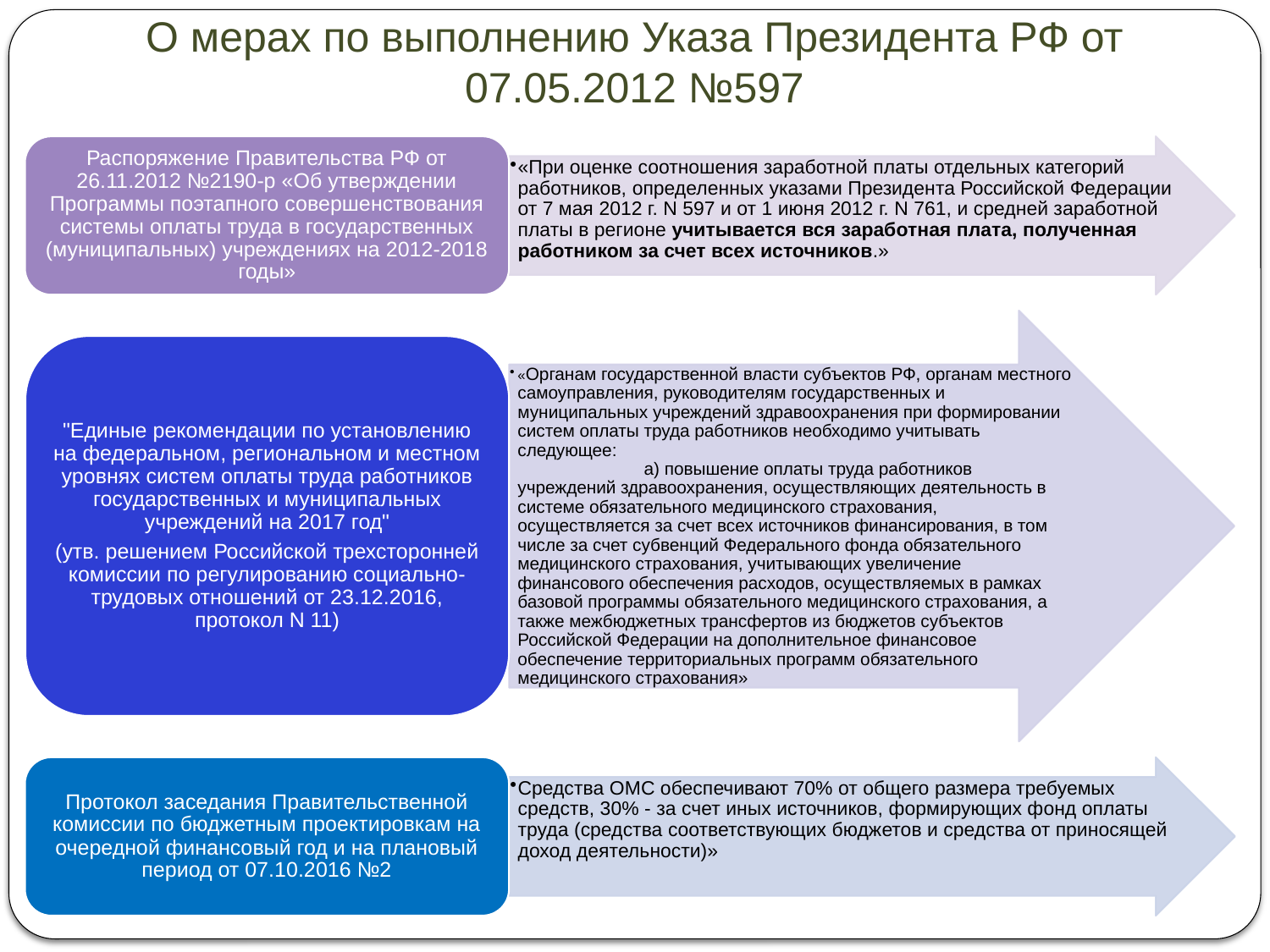

# О мерах по выполнению Указа Президента РФ от 07.05.2012 №597
«При оценке соотношения заработной платы отдельных категорий работников, определенных указами Президента Российской Федерации от 7 мая 2012 г. N 597 и от 1 июня 2012 г. N 761, и средней заработной платы в регионе учитывается вся заработная плата, полученная работником за счет всех источников.»
Распоряжение Правительства РФ от 26.11.2012 №2190-р «Об утверждении Программы поэтапного совершенствования системы оплаты труда в государственных (муниципальных) учреждениях на 2012-2018 годы»
«Органам государственной власти субъектов РФ, органам местного самоуправления, руководителям государственных и муниципальных учреждений здравоохранения при формировании систем оплаты труда работников необходимо учитывать следующее:                                                                                                                        а) повышение оплаты труда работников учреждений здравоохранения, осуществляющих деятельность в системе обязательного медицинского страхования, осуществляется за счет всех источников финансирования, в том числе за счет субвенций Федерального фонда обязательного медицинского страхования, учитывающих увеличение финансового обеспечения расходов, осуществляемых в рамках базовой программы обязательного медицинского страхования, а также межбюджетных трансфертов из бюджетов субъектов Российской Федерации на дополнительное финансовое обеспечение территориальных программ обязательного медицинского страхования»
"Единые рекомендации по установлению на федеральном, региональном и местном уровнях систем оплаты труда работников государственных и муниципальных учреждений на 2017 год"
(утв. решением Российской трехсторонней комиссии по регулированию социально-трудовых отношений от 23.12.2016, протокол N 11)
Средства ОМС обеспечивают 70% от общего размера требуемых средств, 30% - за счет иных источников, формирующих фонд оплаты труда (средства соответствующих бюджетов и средства от приносящей доход деятельности)»
Протокол заседания Правительственной комиссии по бюджетным проектировкам на очередной финансовый год и на плановый период от 07.10.2016 №2